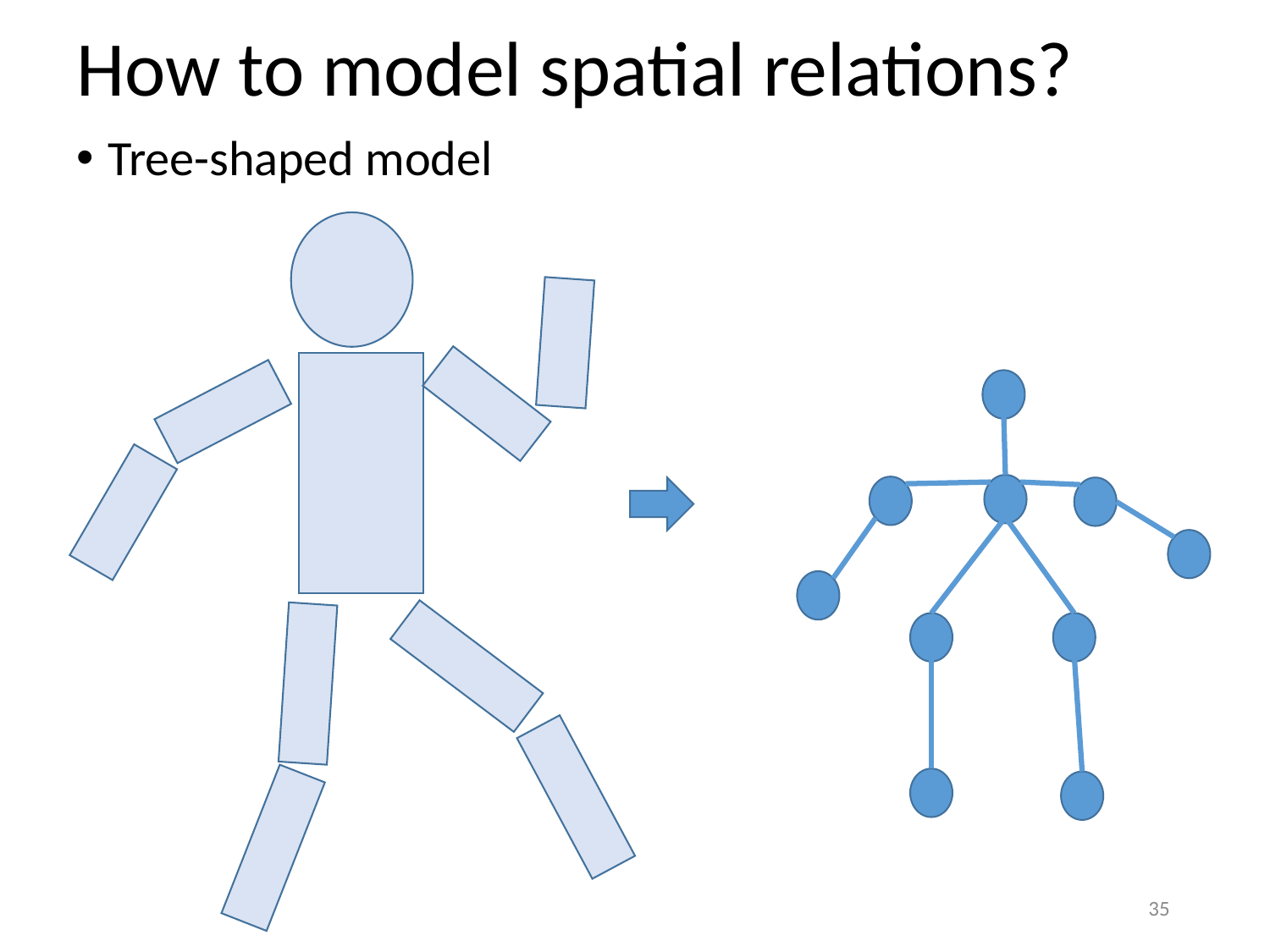

# How to model spatial relations?
Tree-shaped model

35